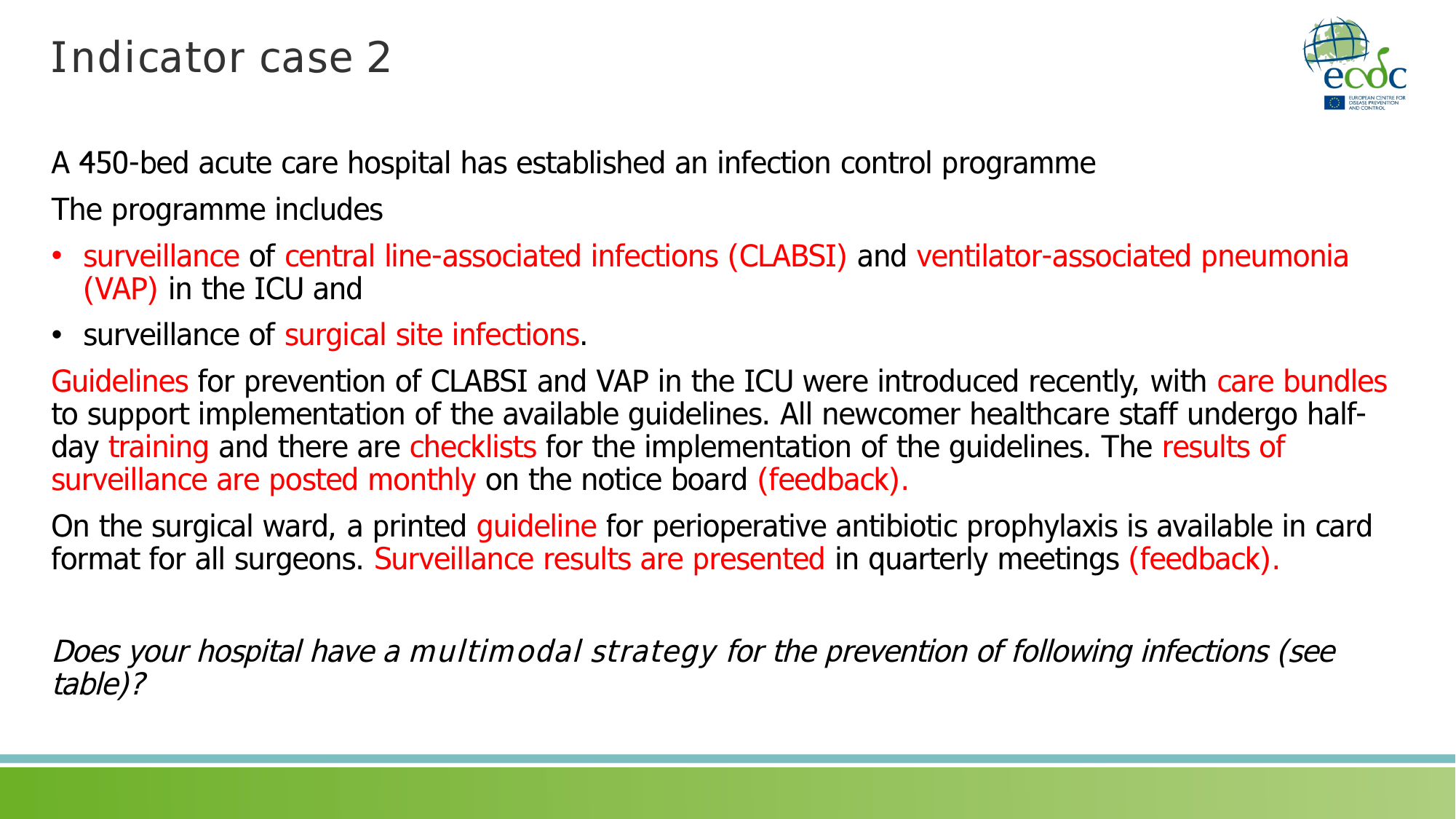

# Indicator case 2
A 450-bed acute care hospital has established an infection control programme
The programme includes
surveillance of central line-associated infections (CLABSI) and ventilator-associated pneumonia (VAP) in the ICU and
surveillance of surgical site infections.
Guidelines for prevention of CLABSI and VAP in the ICU were introduced recently, with care bundles to support implementation of the available guidelines. All newcomer healthcare staff undergo half-day training and there are checklists for the implementation of the guidelines. The results of surveillance are posted monthly on the notice board (feedback).
On the surgical ward, a printed guideline for perioperative antibiotic prophylaxis is available in card format for all surgeons. Surveillance results are presented in quarterly meetings (feedback).

Does your hospital have a multimodal strategy for the prevention of following infections (see table)?